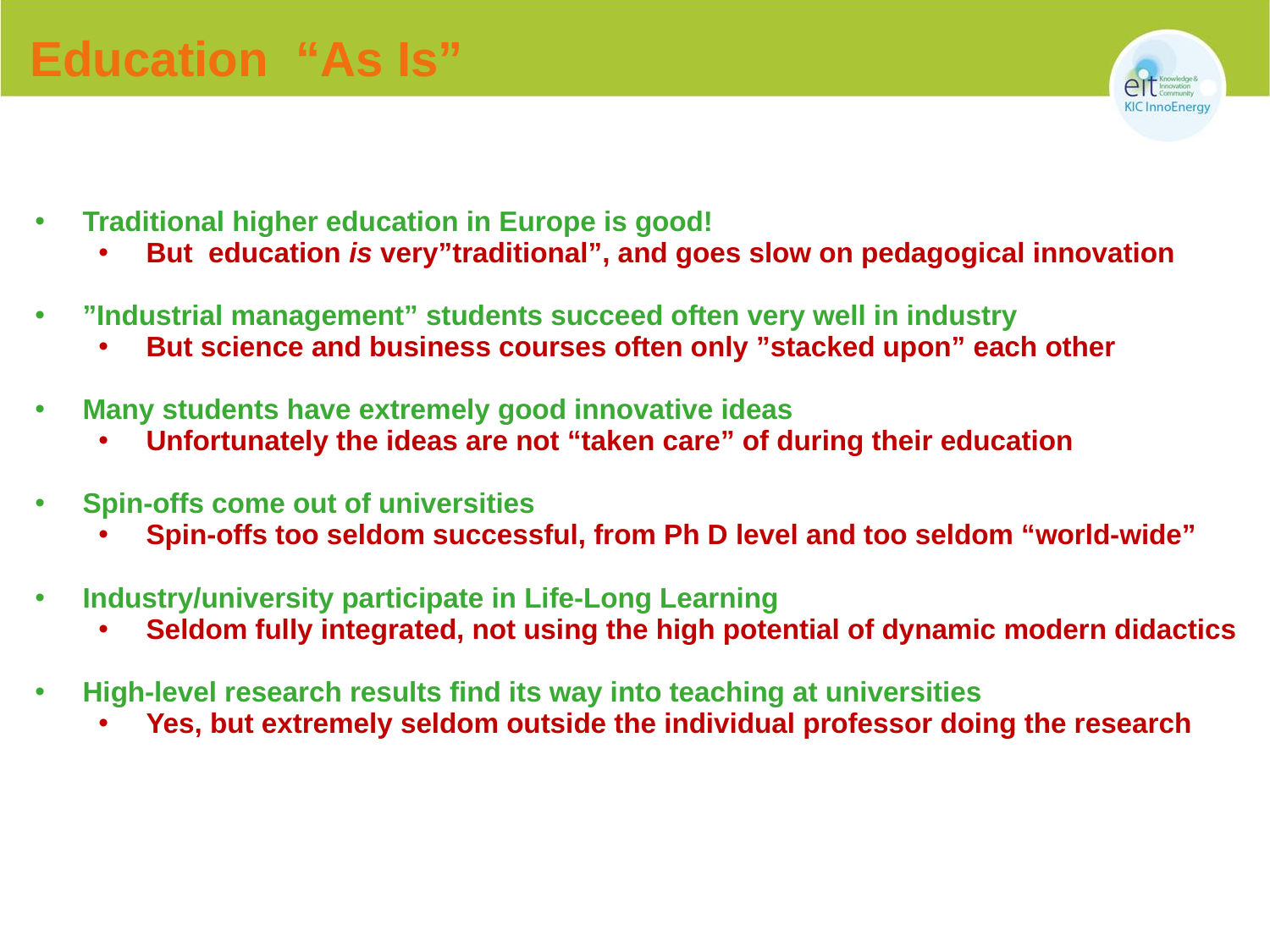

Education  “As Is”
Traditional higher education in Europe is good!
But  education is very”traditional”, and goes slow on pedagogical innovation

”Industrial management” students succeed often very well in industry
But science and business courses often only ”stacked upon” each other

Many students have extremely good innovative ideas
Unfortunately the ideas are not “taken care” of during their education

Spin-offs come out of universities
Spin-offs too seldom successful, from Ph D level and too seldom “world-wide”

Industry/university participate in Life-Long Learning
Seldom fully integrated, not using the high potential of dynamic modern didactics

High-level research results find its way into teaching at universities
Yes, but extremely seldom outside the individual professor doing the research

8